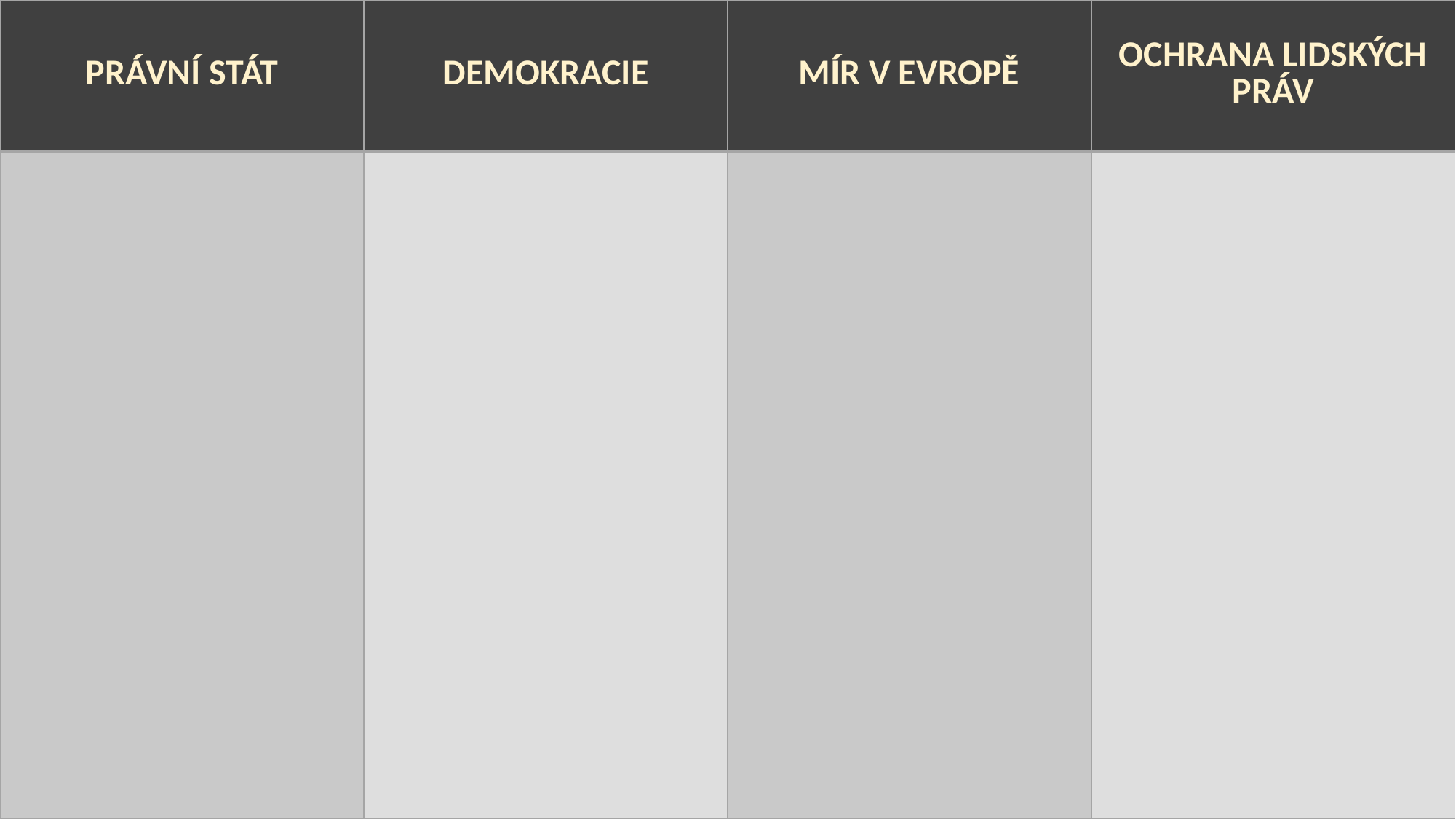

| PRÁVNÍ STÁT | DEMOKRACIE | MÍR V EVROPĚ | OCHRANA LIDSKÝCH PRÁV |
| --- | --- | --- | --- |
|  |  |  |  |